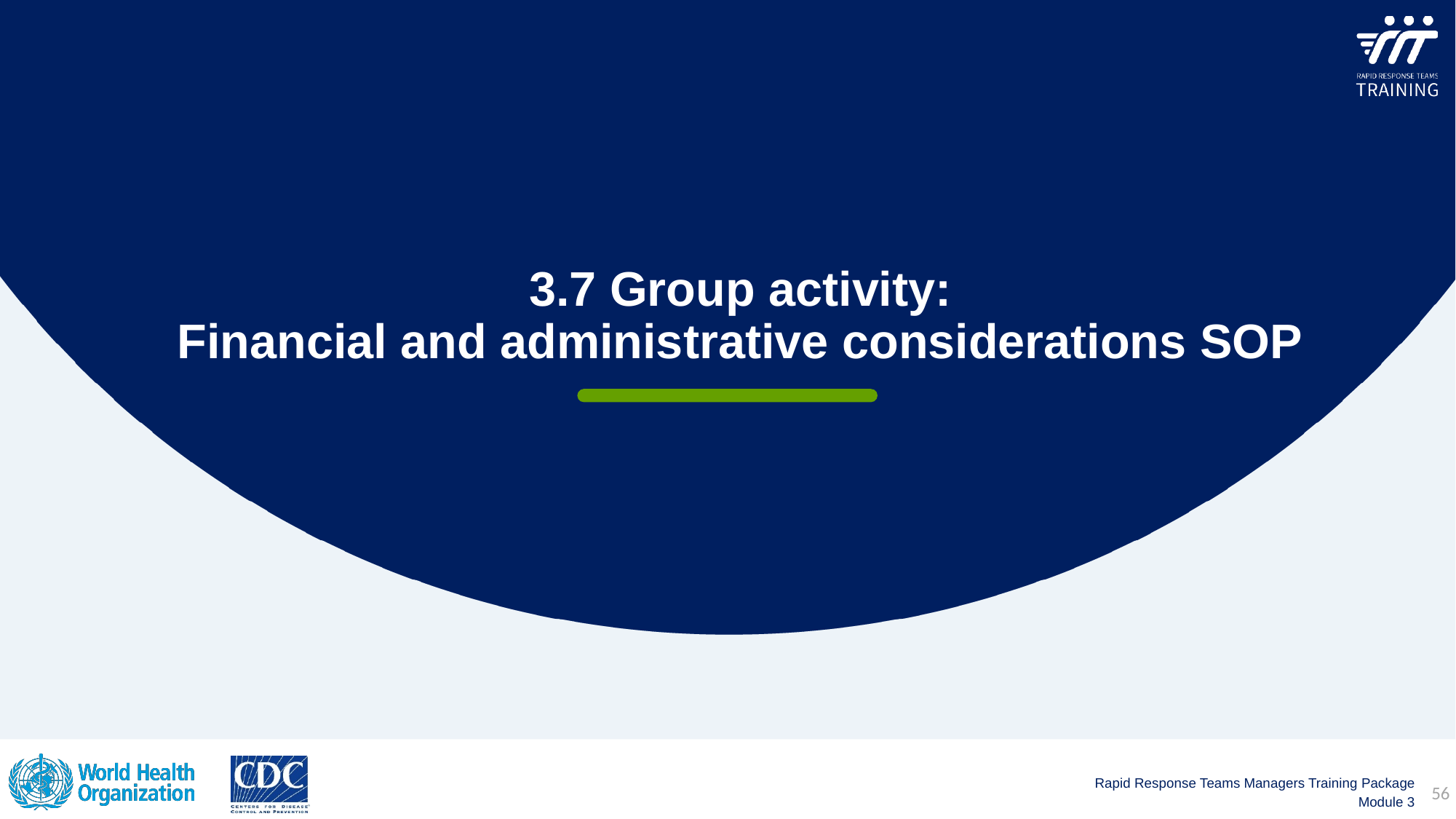

3.7 Group activity:
Financial and administrative considerations SOP
56